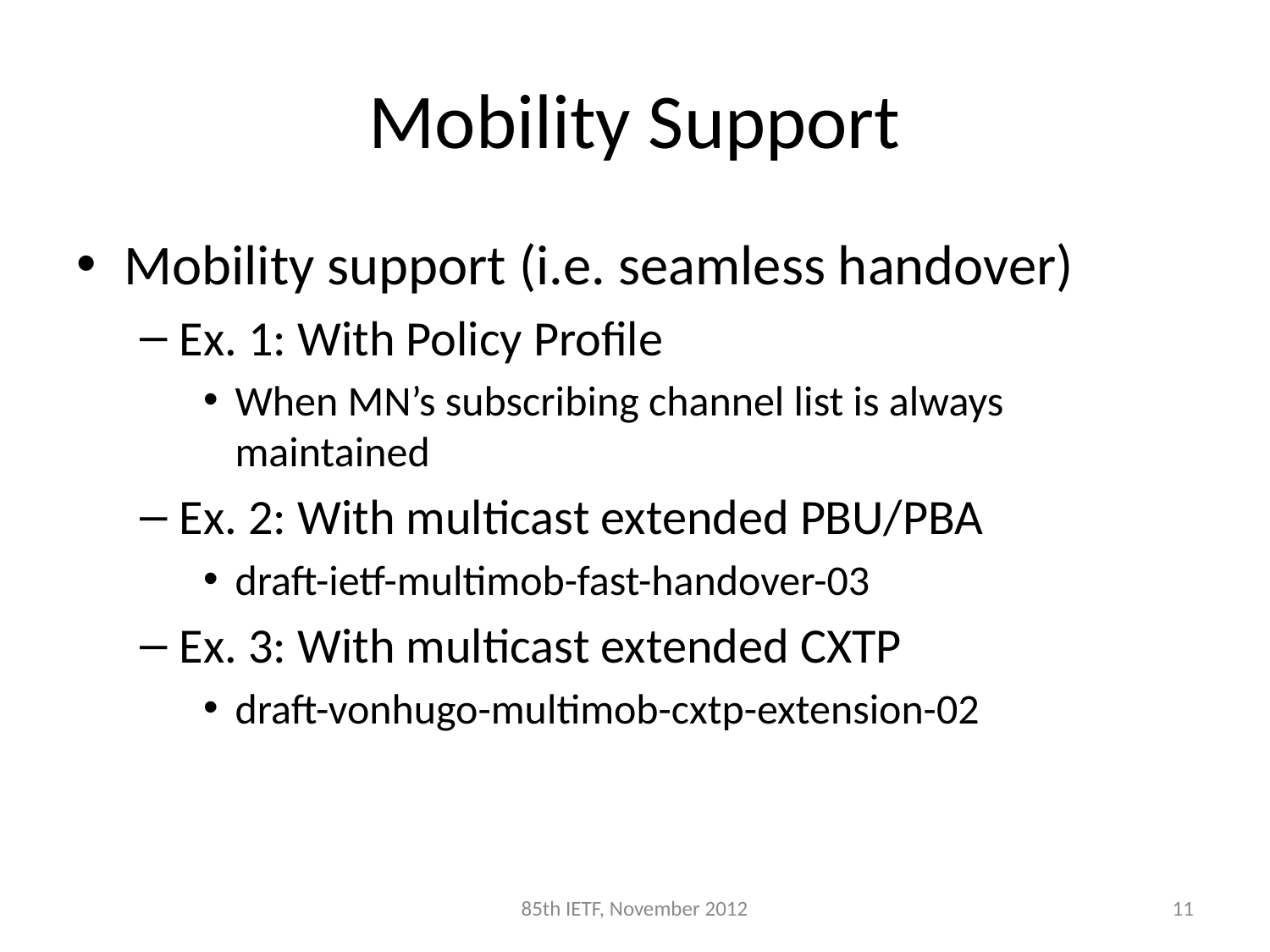

# Mobility Support
Mobility support (i.e. seamless handover)
Ex. 1: With Policy Profile
When MN’s subscribing channel list is always maintained
Ex. 2: With multicast extended PBU/PBA
draft-ietf-multimob-fast-handover-03
Ex. 3: With multicast extended CXTP
draft-vonhugo-multimob-cxtp-extension-02
85th IETF, November 2012
11